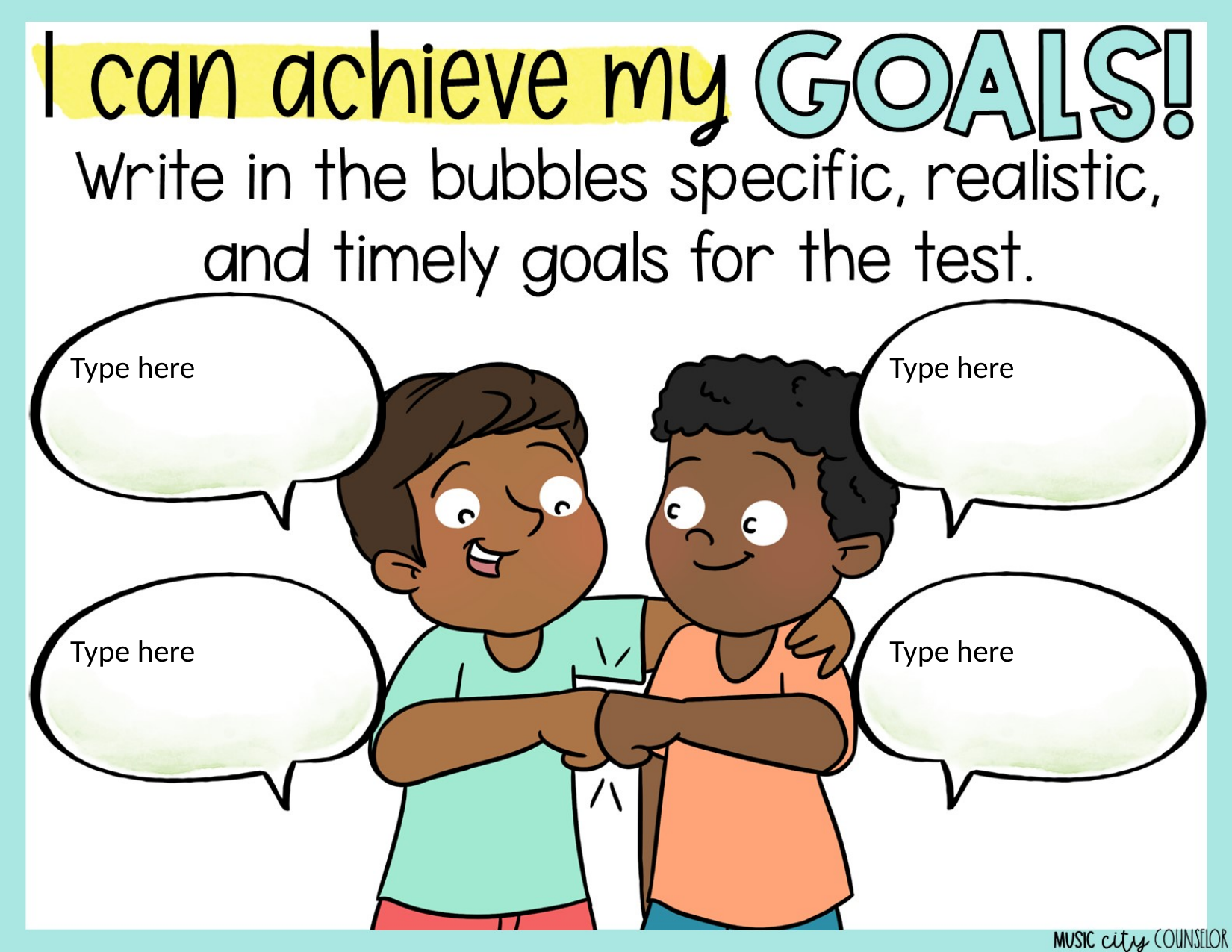

Type here

Type here

Type here

Type here